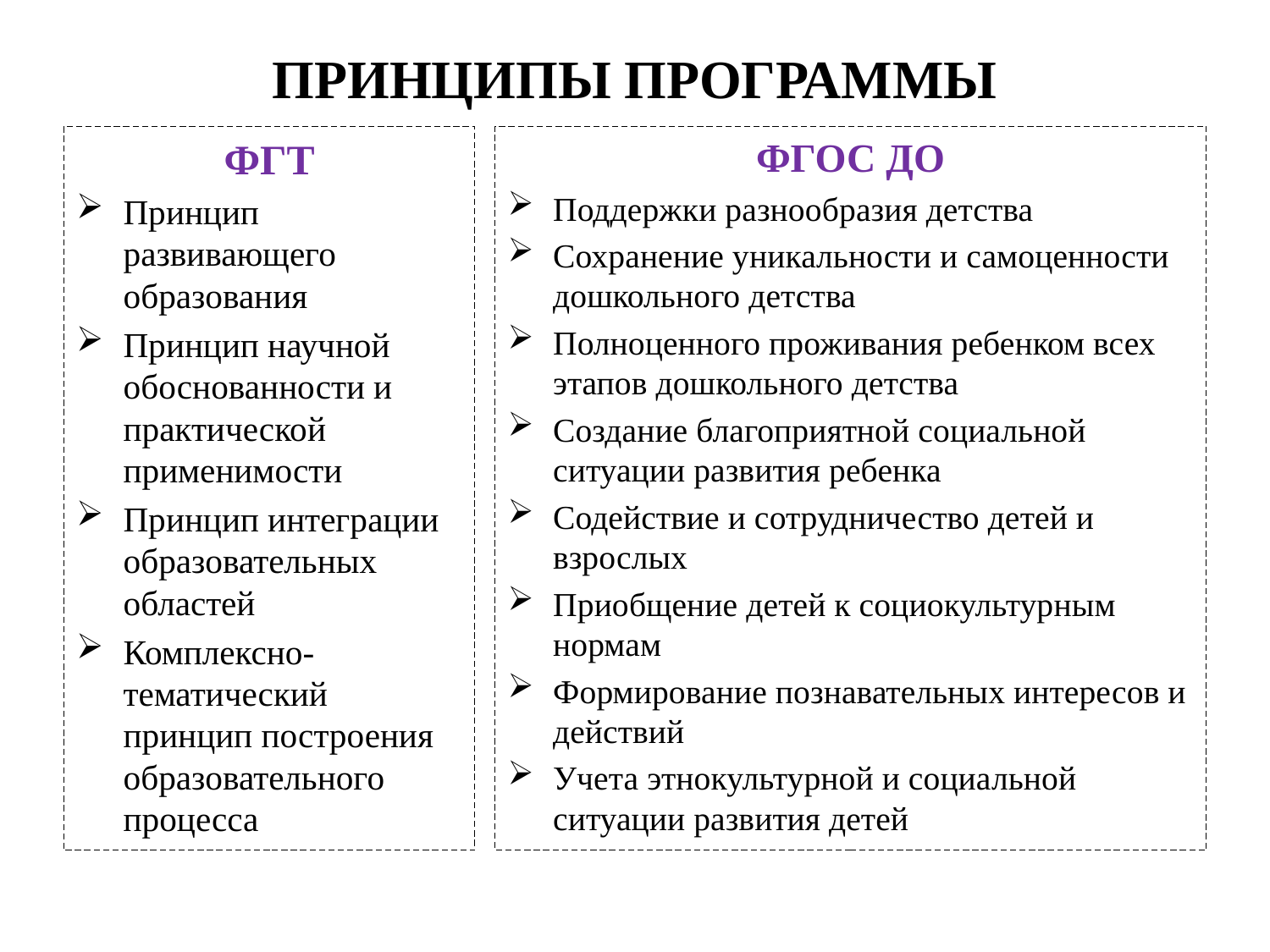

# ПРИНЦИПЫ ПРОГРАММЫ
ФГТ
Принцип развивающего образования
Принцип научной обоснованности и практической применимости
Принцип интеграции образовательных областей
Комплексно-тематический принцип построения образовательного процесса
ФГОС ДО
Поддержки разнообразия детства
Сохранение уникальности и самоценности дошкольного детства
Полноценного проживания ребенком всех этапов дошкольного детства
Создание благоприятной социальной ситуации развития ребенка
Содействие и сотрудничество детей и взрослых
Приобщение детей к социокультурным нормам
Формирование познавательных интересов и действий
Учета этнокультурной и социальной ситуации развития детей